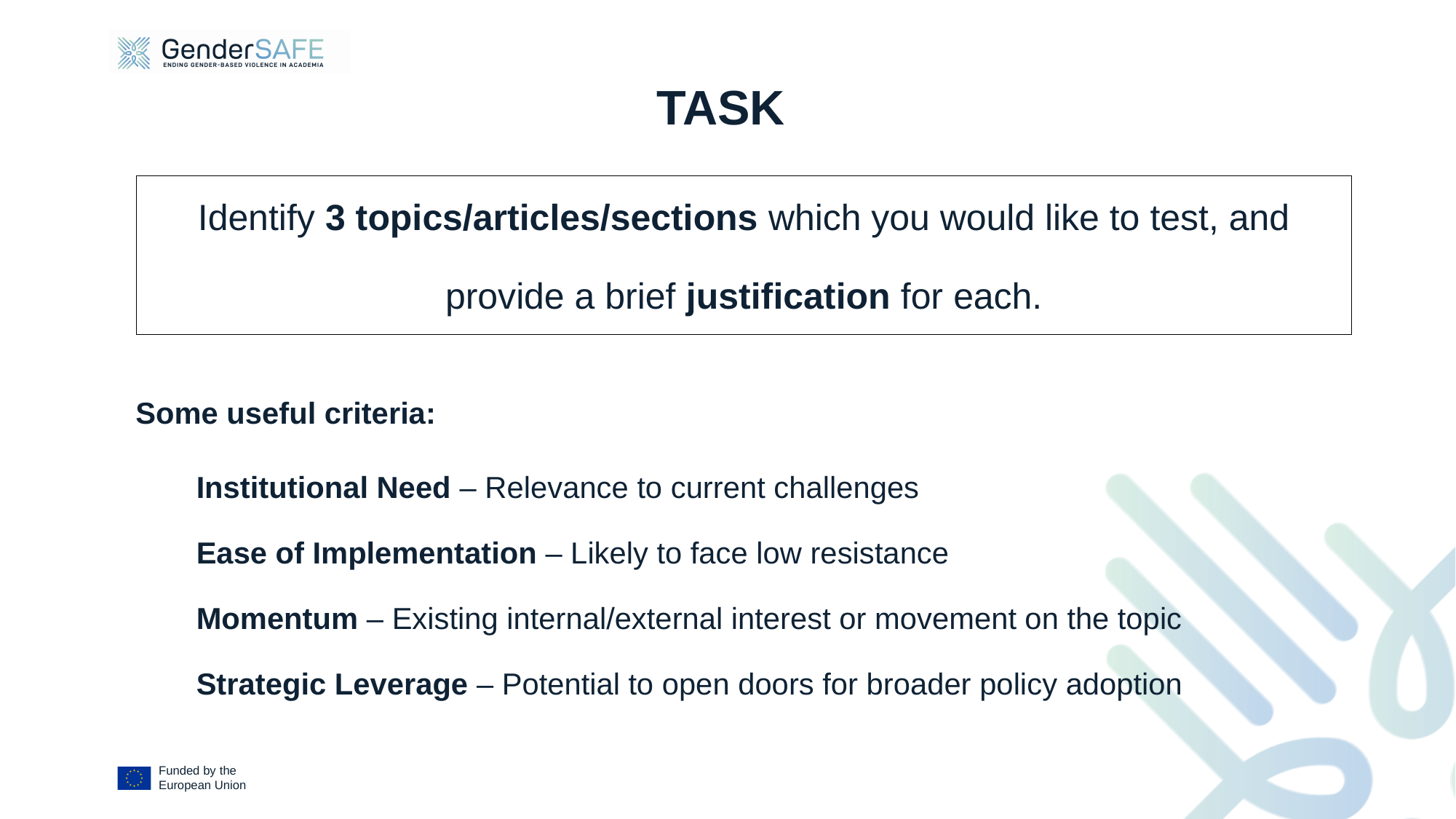

TASK
# Identify 3 topics/articles/sections which you would like to test, and provide a brief justification for each.
Some useful criteria:
Institutional Need – Relevance to current challenges
Ease of Implementation – Likely to face low resistance
Momentum – Existing internal/external interest or movement on the topic
Strategic Leverage – Potential to open doors for broader policy adoption